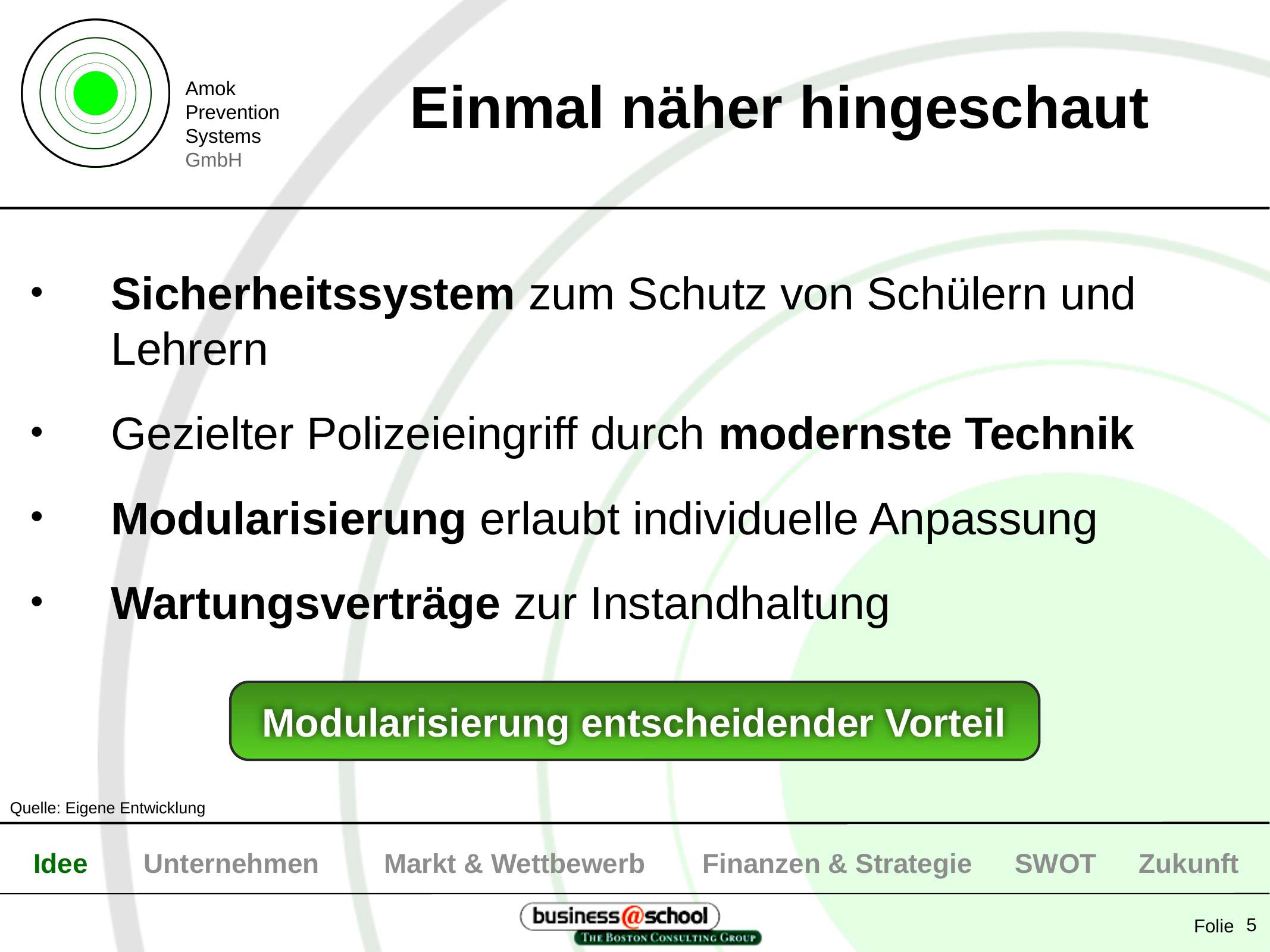

Einmal näher hingeschaut
Sicherheitssystem zum Schutz von Schülern und Lehrern
Gezielter Polizeieingriff durch modernste Technik
Modularisierung erlaubt individuelle Anpassung
Wartungsverträge zur Instandhaltung

Modularisierung entscheidender Vorteil
Quelle: Eigene Entwicklung
Idee
Unternehmen
Markt & Wettbewerb
Finanzen & Strategie
SWOT
Zukunft
5